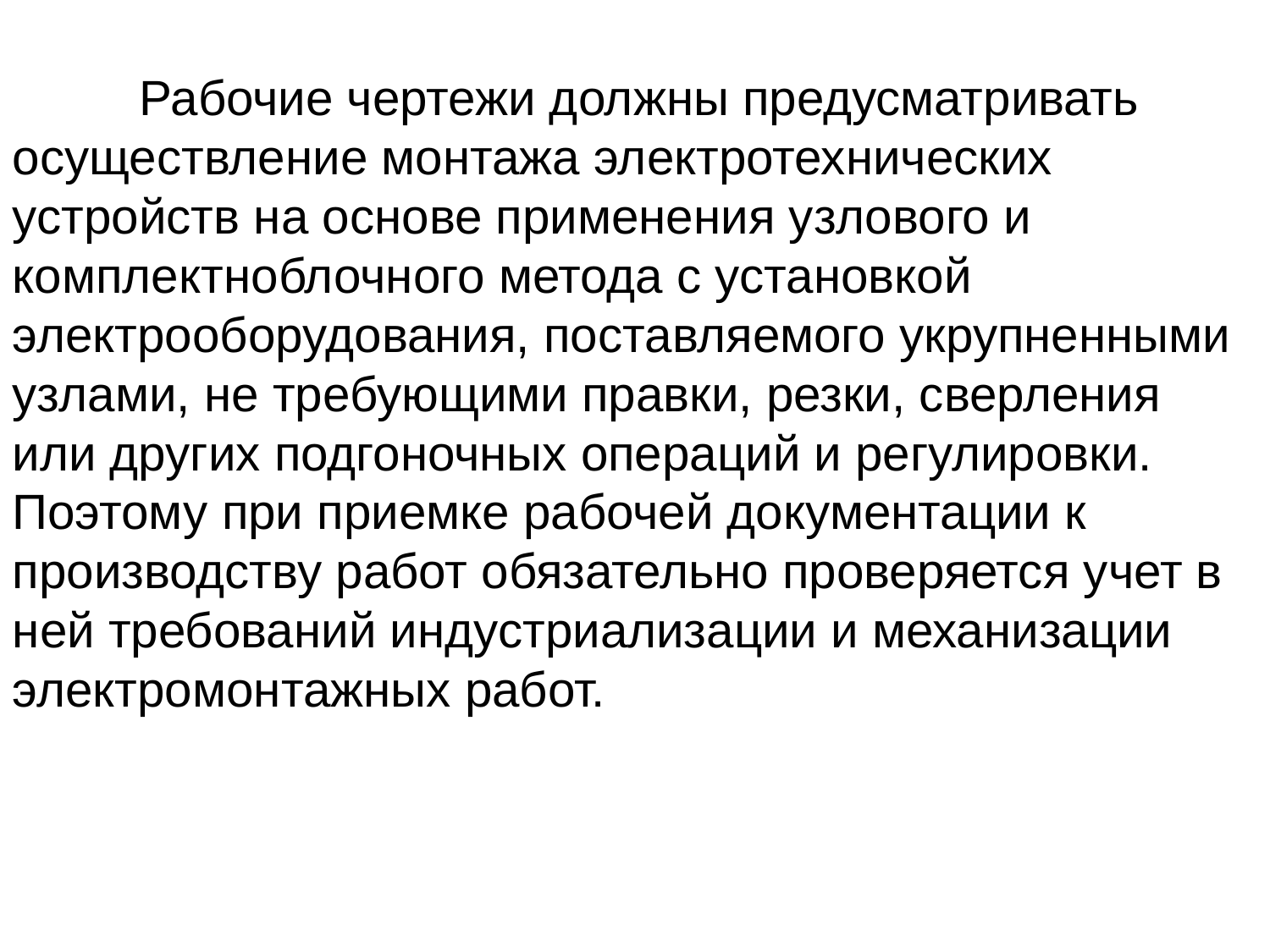

Рабочие чертежи должны предусматривать осуществление монтажа электротехнических устройств на основе применения узлового и комплектно­блочного метода с установкой электрооборудования, поставляемого укрупненными узлами, не требующими правки, резки, сверления или других подгоночных операций и регулировки. Поэтому при приемке рабочей документации к производству работ обязательно проверяется учет в ней требований индустриализации и механизации электромонтажных работ.